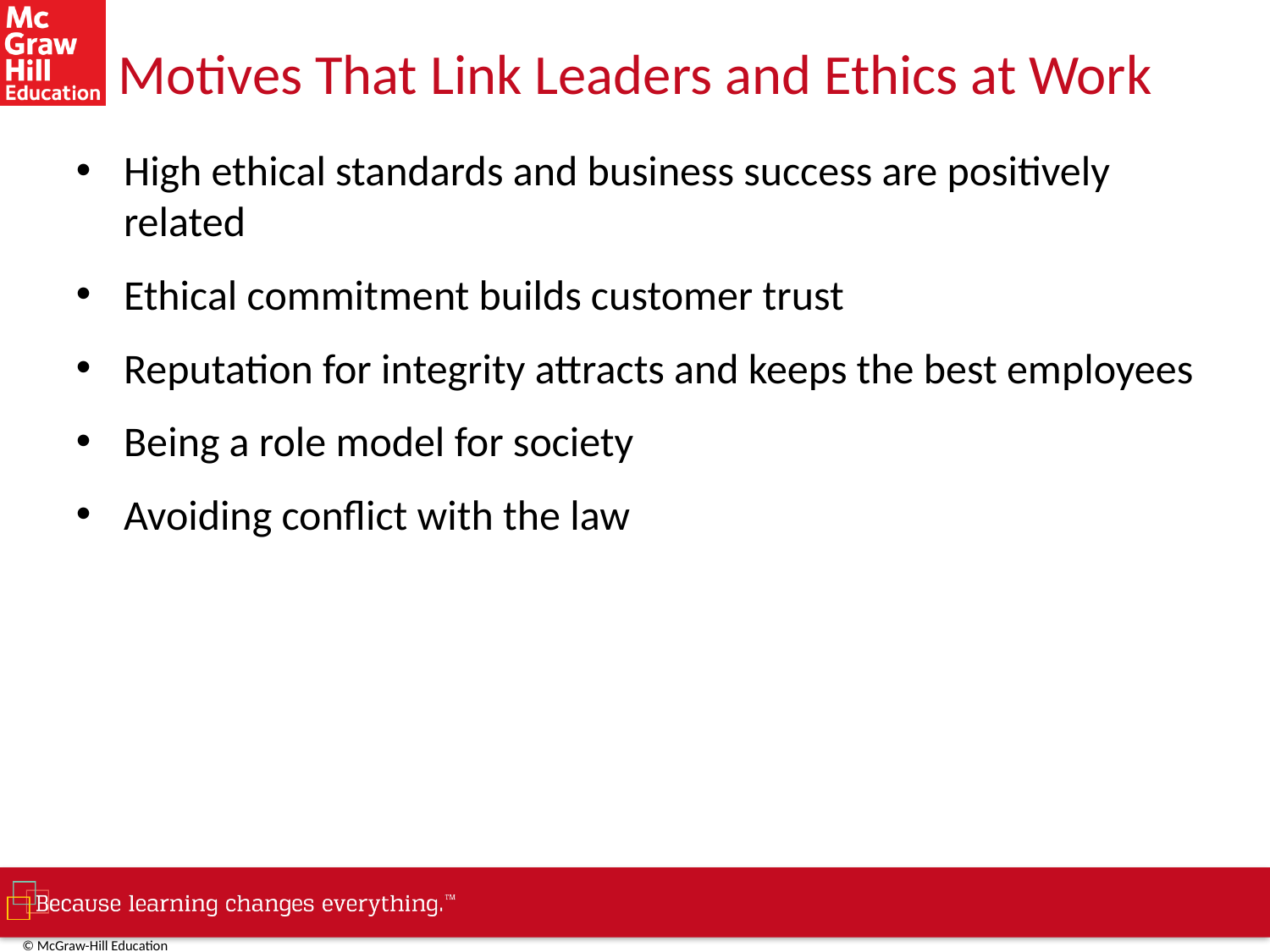

# Motives That Link Leaders and Ethics at Work
High ethical standards and business success are positively related
Ethical commitment builds customer trust
Reputation for integrity attracts and keeps the best employees
Being a role model for society
Avoiding conflict with the law